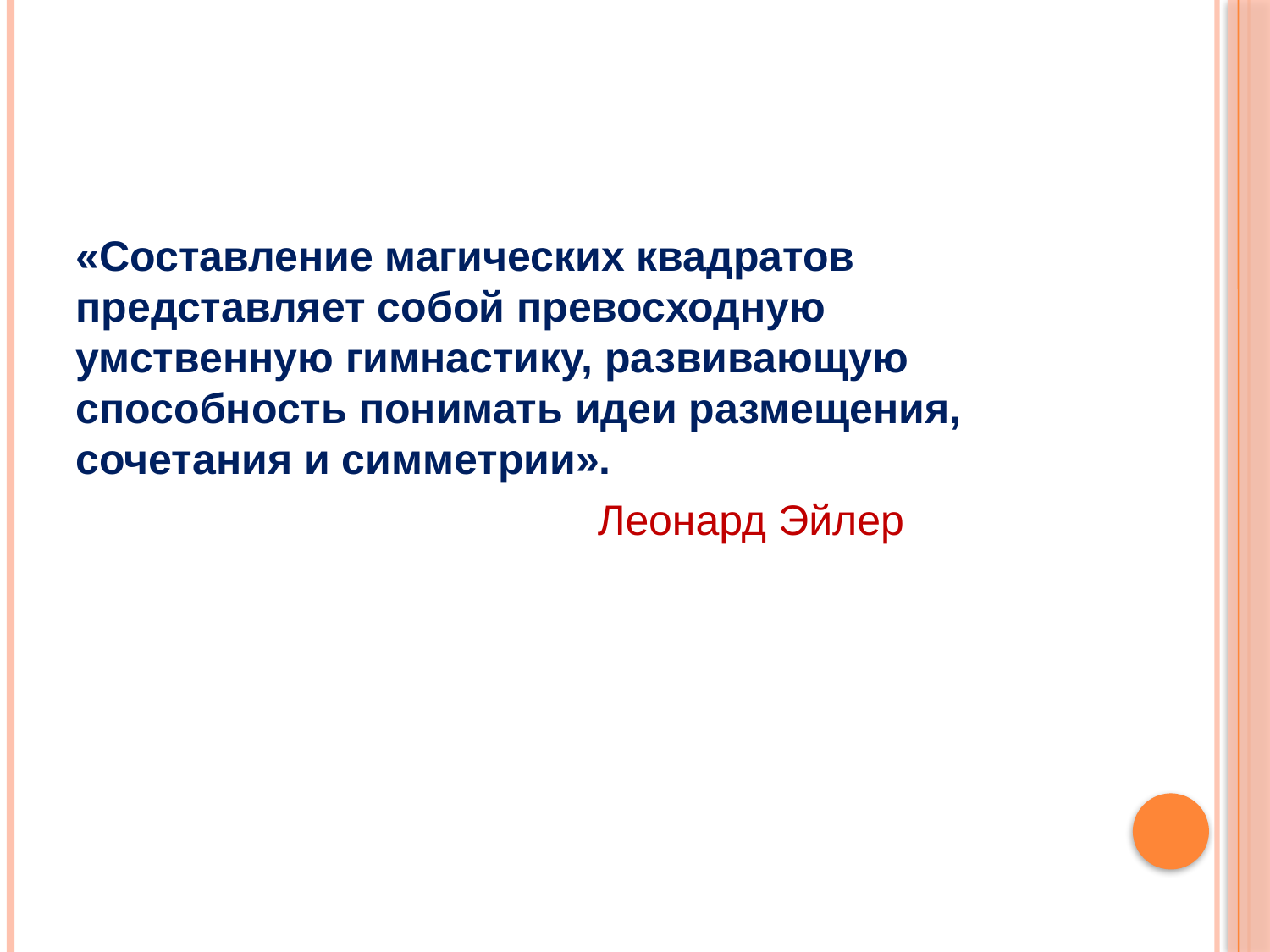

#
«Составление магических квадратов представляет собой превосходную умственную гимнастику, развивающую способность понимать идеи размещения, сочетания и симметрии».
                                            Леонард Эйлер